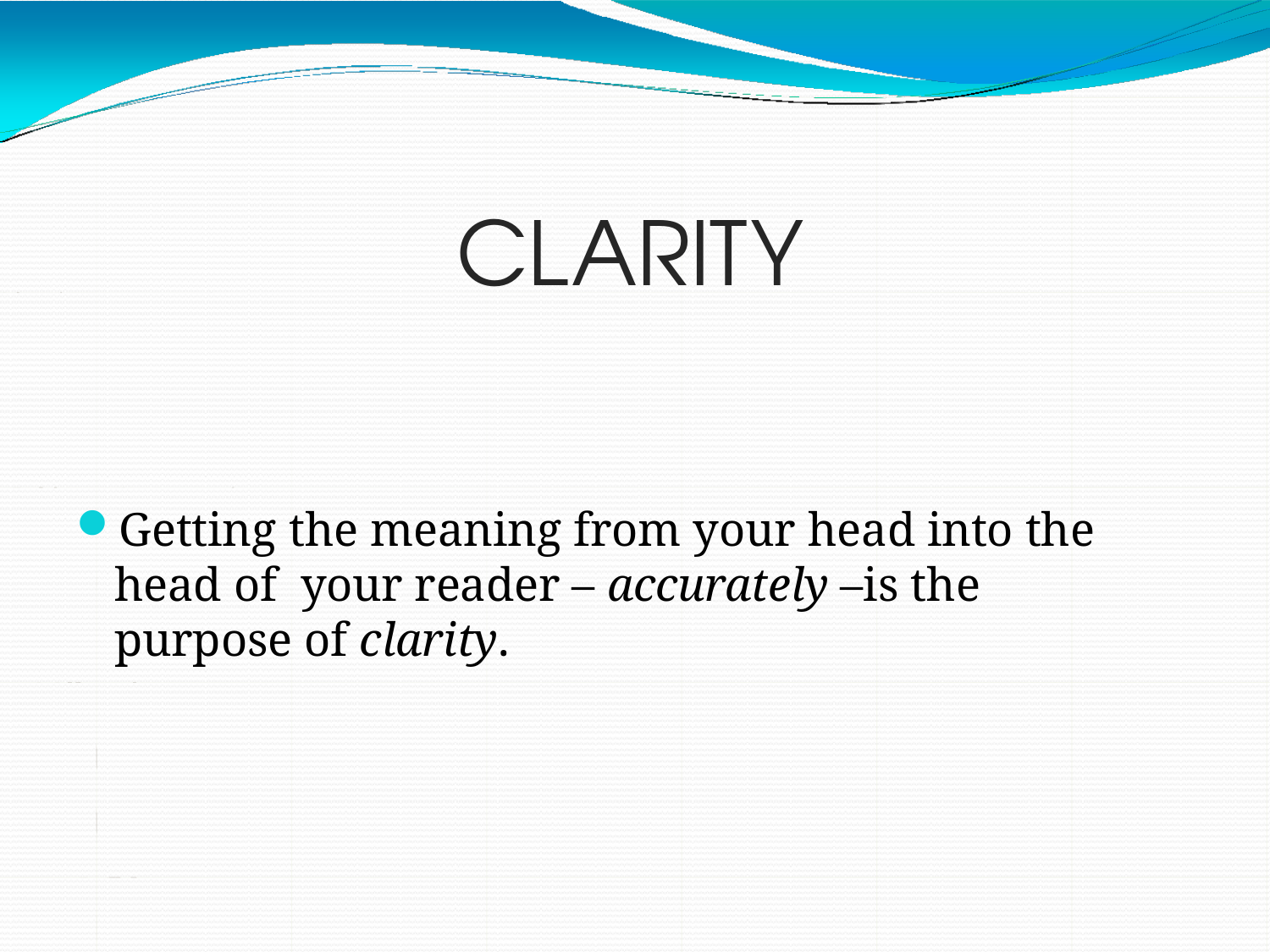

# CLARITY
Getting the meaning from your head into the head of  your reader – accurately –is the purpose of clarity.